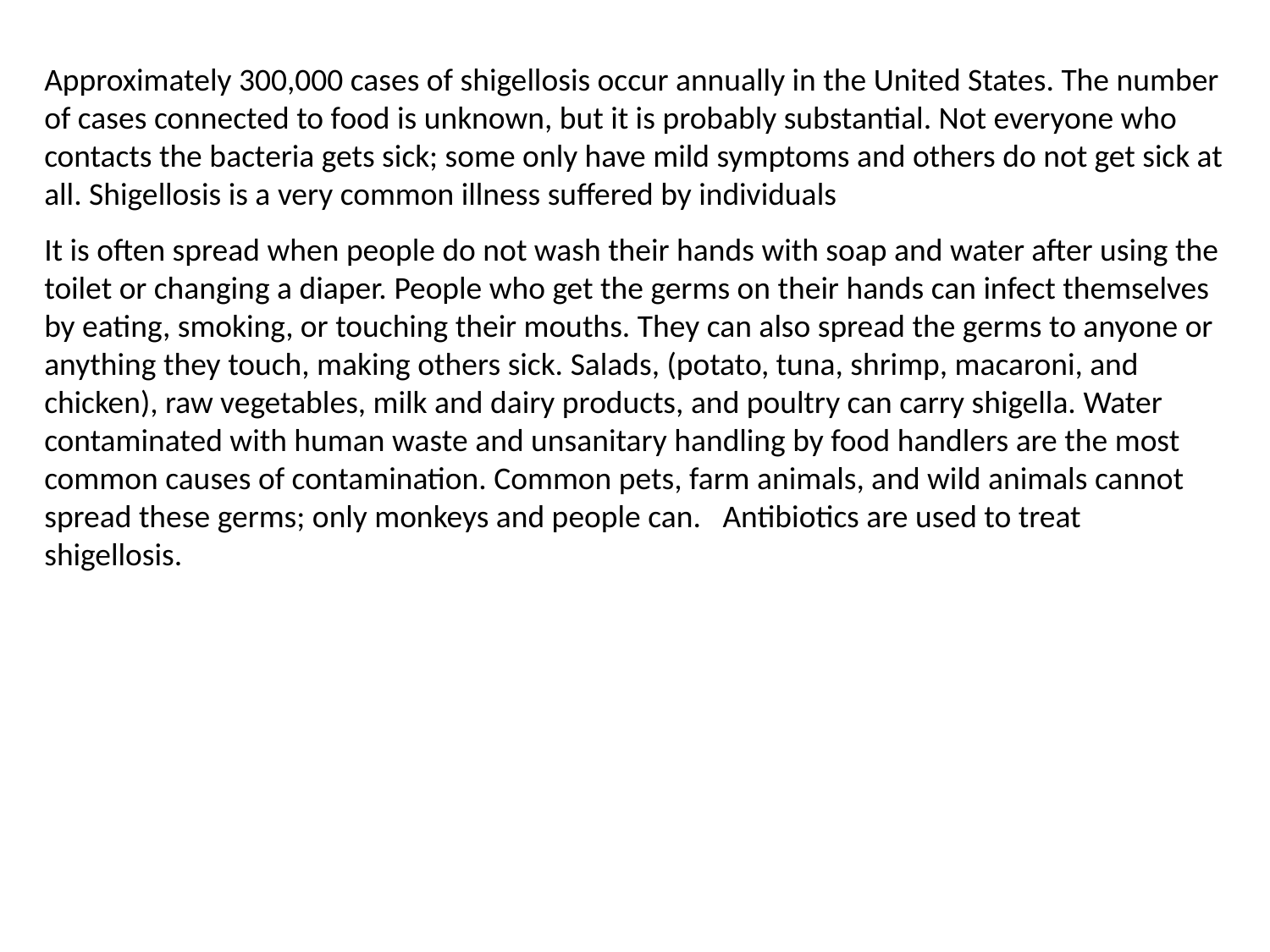

Approximately 300,000 cases of shigellosis occur annually in the United States. The number of cases connected to food is unknown, but it is probably substantial. Not everyone who contacts the bacteria gets sick; some only have mild symptoms and others do not get sick at all. Shigellosis is a very common illness suffered by individuals
It is often spread when people do not wash their hands with soap and water after using the toilet or changing a diaper. People who get the germs on their hands can infect themselves by eating, smoking, or touching their mouths. They can also spread the germs to anyone or anything they touch, making others sick. Salads, (potato, tuna, shrimp, macaroni, and chicken), raw vegetables, milk and dairy products, and poultry can carry shigella. Water contaminated with human waste and unsanitary handling by food handlers are the most common causes of contamination. Common pets, farm animals, and wild animals cannot spread these germs; only monkeys and people can.   Antibiotics are used to treat shigellosis.